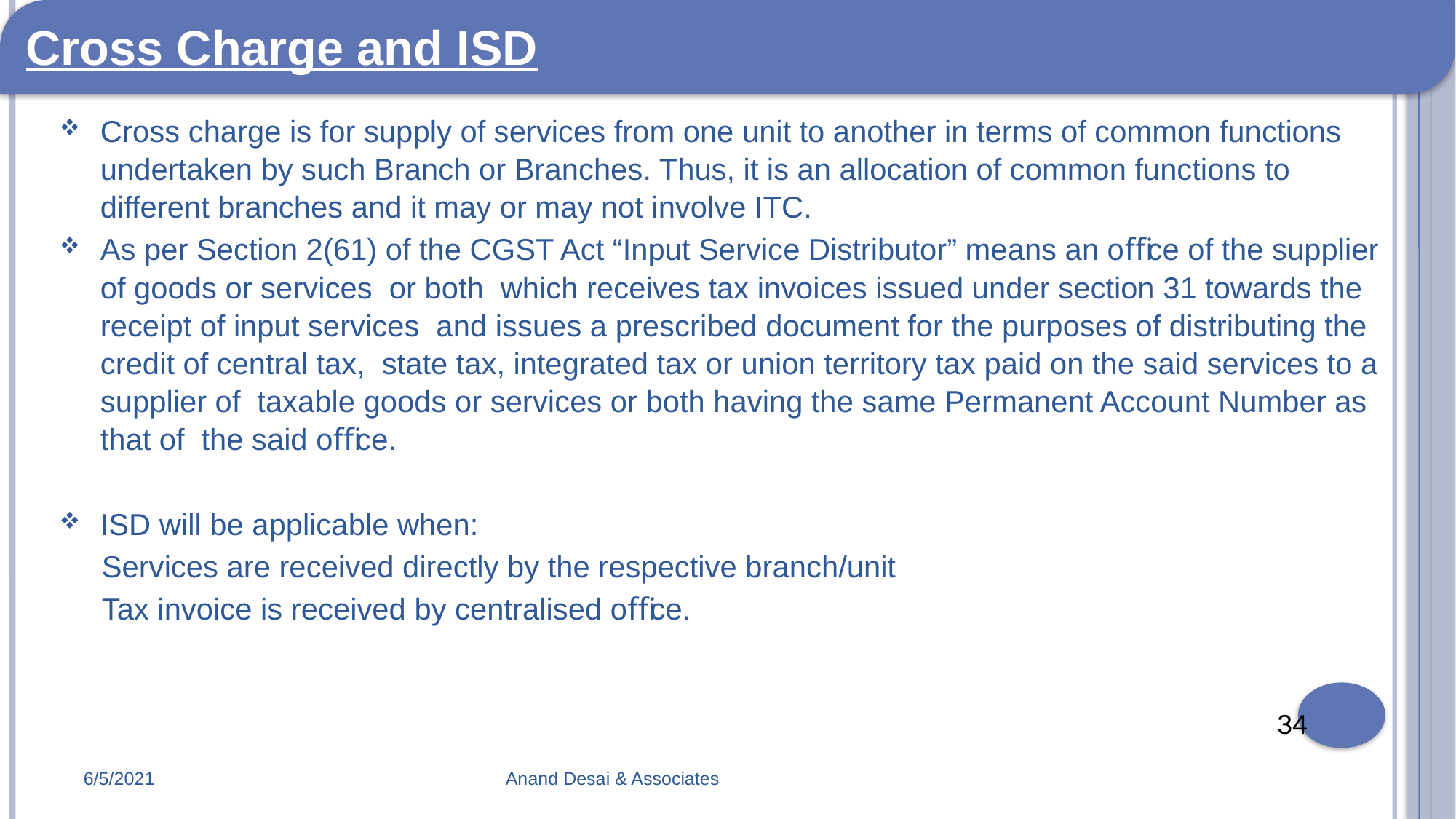

Cross Charge and ISD
Cross charge is for supply of services from one unit to another in terms of common functions undertaken by such Branch or Branches. Thus, it is an allocation of common functions to different branches and it may or may not involve ITC.
As per Section 2(61) of the CGST Act “Input Service Distributor” means an oﬃce of the supplier of goods or services  or both  which receives tax invoices issued under section 31 towards the receipt of input services  and issues a prescribed document for the purposes of distributing the credit of central tax,  state tax, integrated tax or union territory tax paid on the said services to a supplier of  taxable goods or services or both having the same Permanent Account Number as that of  the said oﬃce.

ISD will be applicable when:
	Services are received directly by the respective branch/unit
	Tax invoice is received by centralised oﬃce.
34
6/5/2021
Anand Desai & Associates